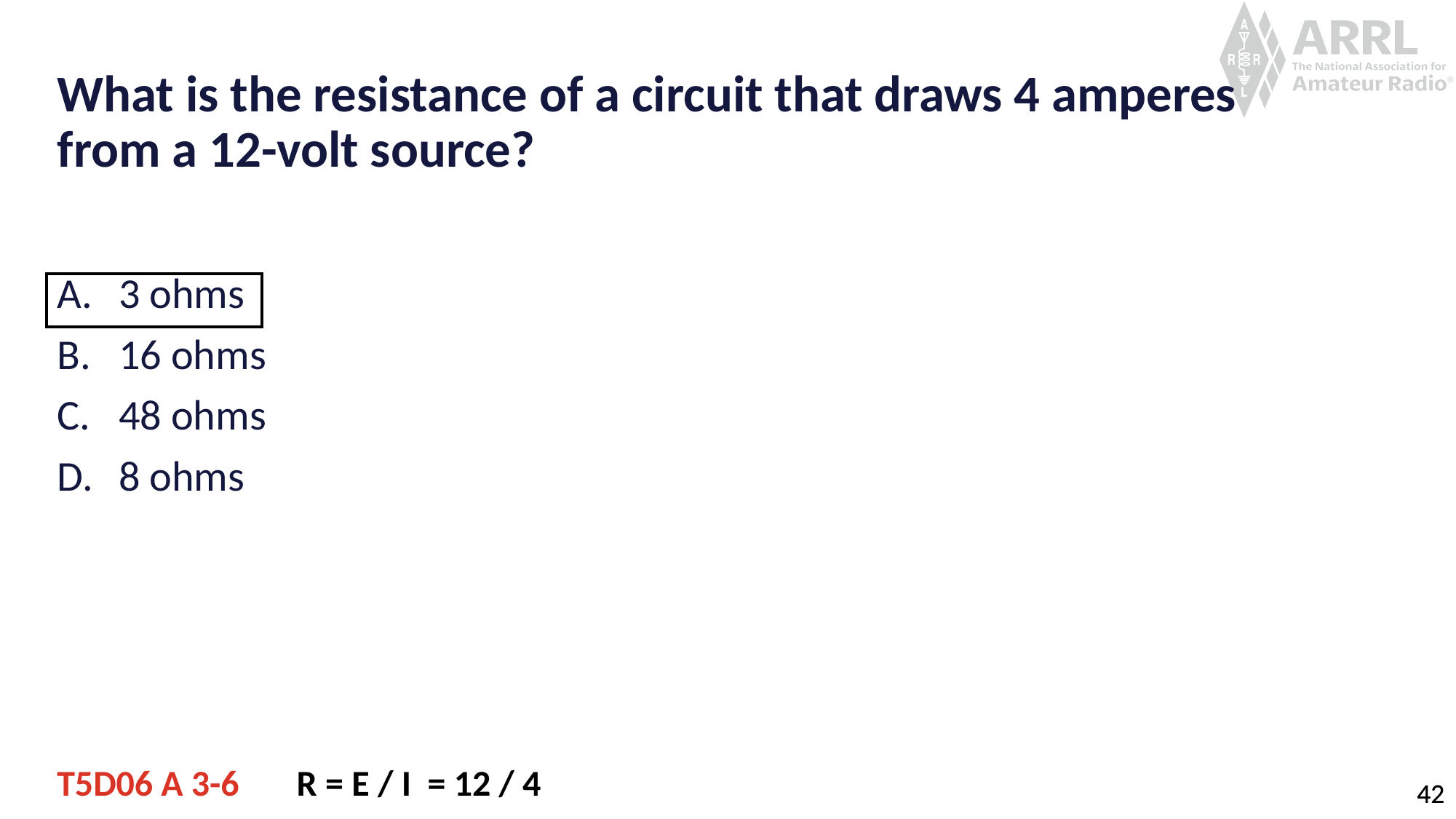

# What is the resistance of a circuit that draws 4 amperes from a 12-volt source?
3 ohms
16 ohms
48 ohms
8 ohms

T5D06 A 3-6       R = E / I  = 12 / 4